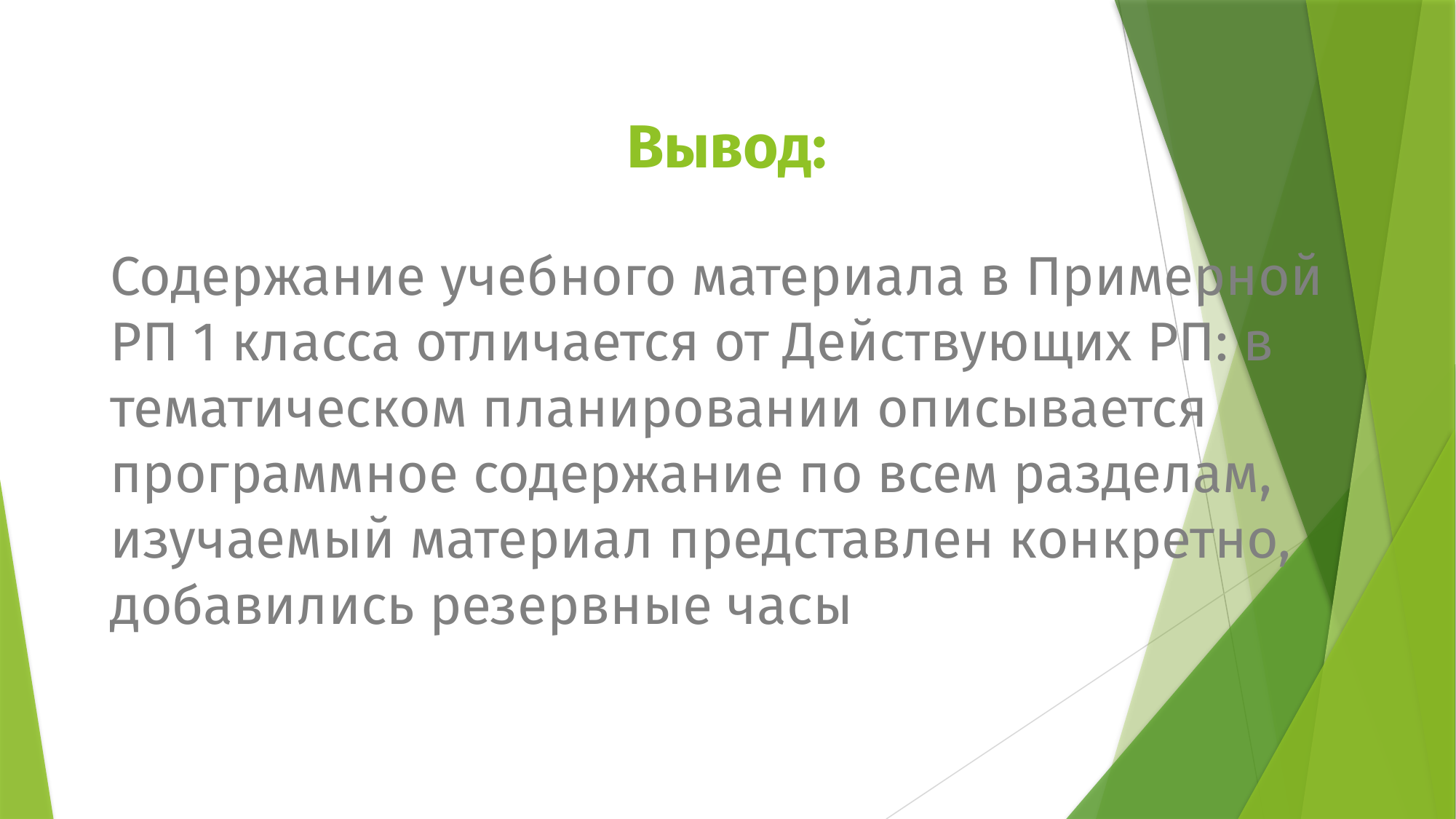

# Вывод:
Содержание учебного материала в Примерной РП 1 класса отличается от Действующих РП: в тематическом планировании описывается программное содержание по всем разделам, изучаемый материал представлен конкретно, добавились резервные часы